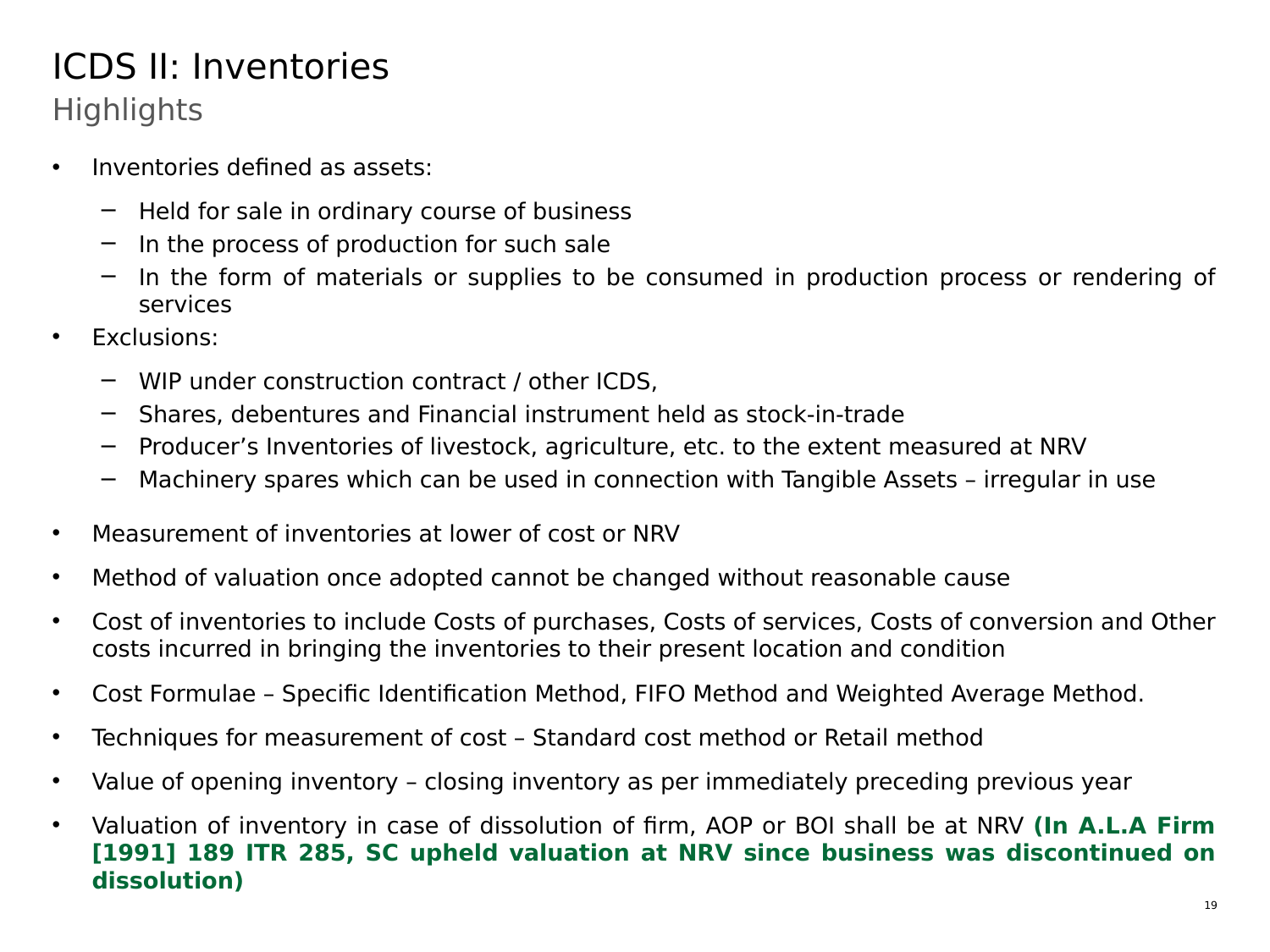

# ICDS II: Inventories
Highlights
Inventories defined as assets:
Held for sale in ordinary course of business
In the process of production for such sale
In the form of materials or supplies to be consumed in production process or rendering of services
Exclusions:
WIP under construction contract / other ICDS,
Shares, debentures and Financial instrument held as stock-in-trade
Producer’s Inventories of livestock, agriculture, etc. to the extent measured at NRV
Machinery spares which can be used in connection with Tangible Assets – irregular in use

Measurement of inventories at lower of cost or NRV
Method of valuation once adopted cannot be changed without reasonable cause
Cost of inventories to include Costs of purchases, Costs of services, Costs of conversion and Other costs incurred in bringing the inventories to their present location and condition
Cost Formulae – Specific Identification Method, FIFO Method and Weighted Average Method.
Techniques for measurement of cost – Standard cost method or Retail method
Value of opening inventory – closing inventory as per immediately preceding previous year
Valuation of inventory in case of dissolution of firm, AOP or BOI shall be at NRV (In A.L.A Firm [1991] 189 ITR 285, SC upheld valuation at NRV since business was discontinued on dissolution)